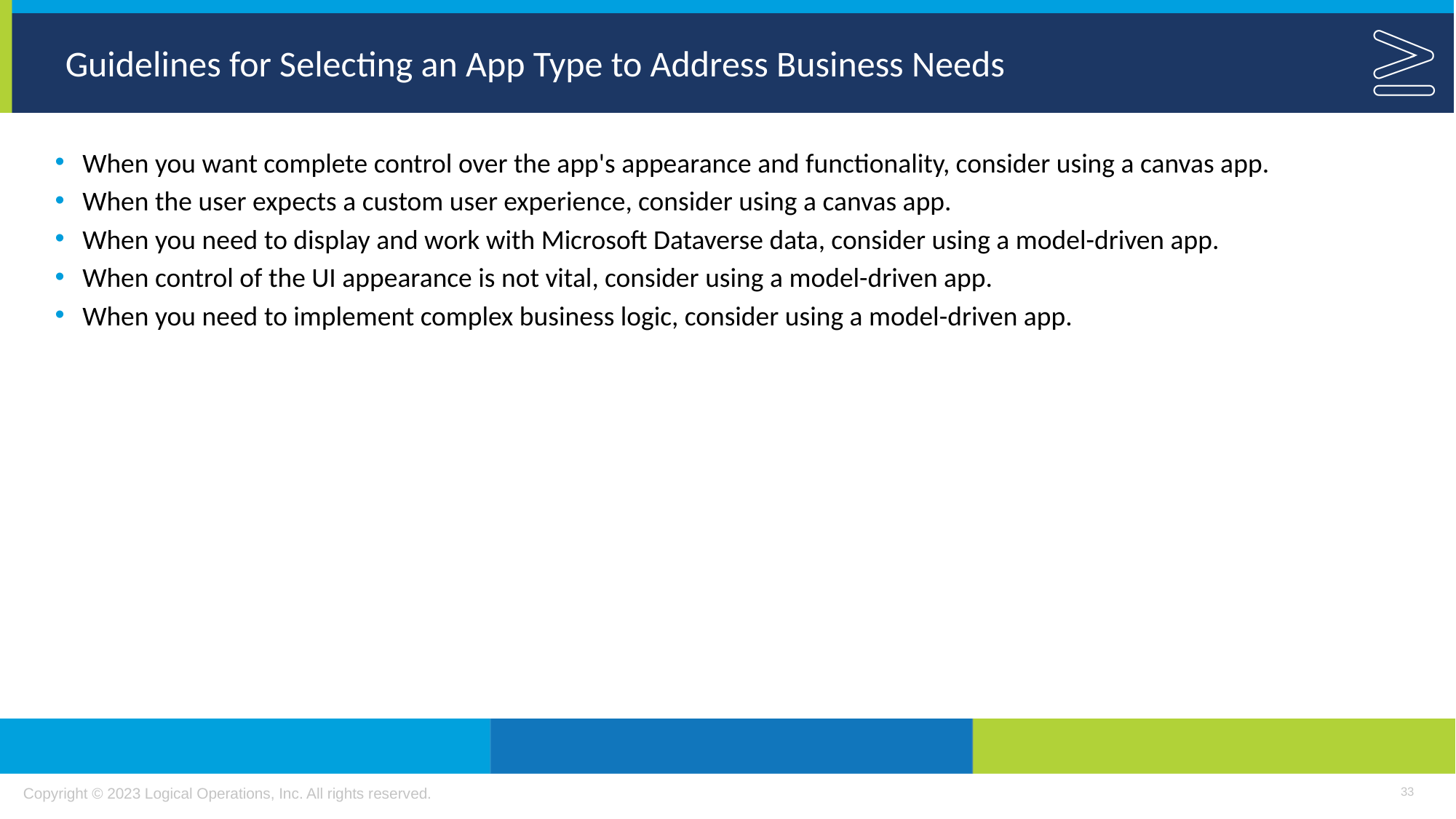

# Guidelines for Selecting an App Type to Address Business Needs
When you want complete control over the app's appearance and functionality, consider using a canvas app.
When the user expects a custom user experience, consider using a canvas app.
When you need to display and work with Microsoft Dataverse data, consider using a model-driven app.
When control of the UI appearance is not vital, consider using a model-driven app.
When you need to implement complex business logic, consider using a model-driven app.
33